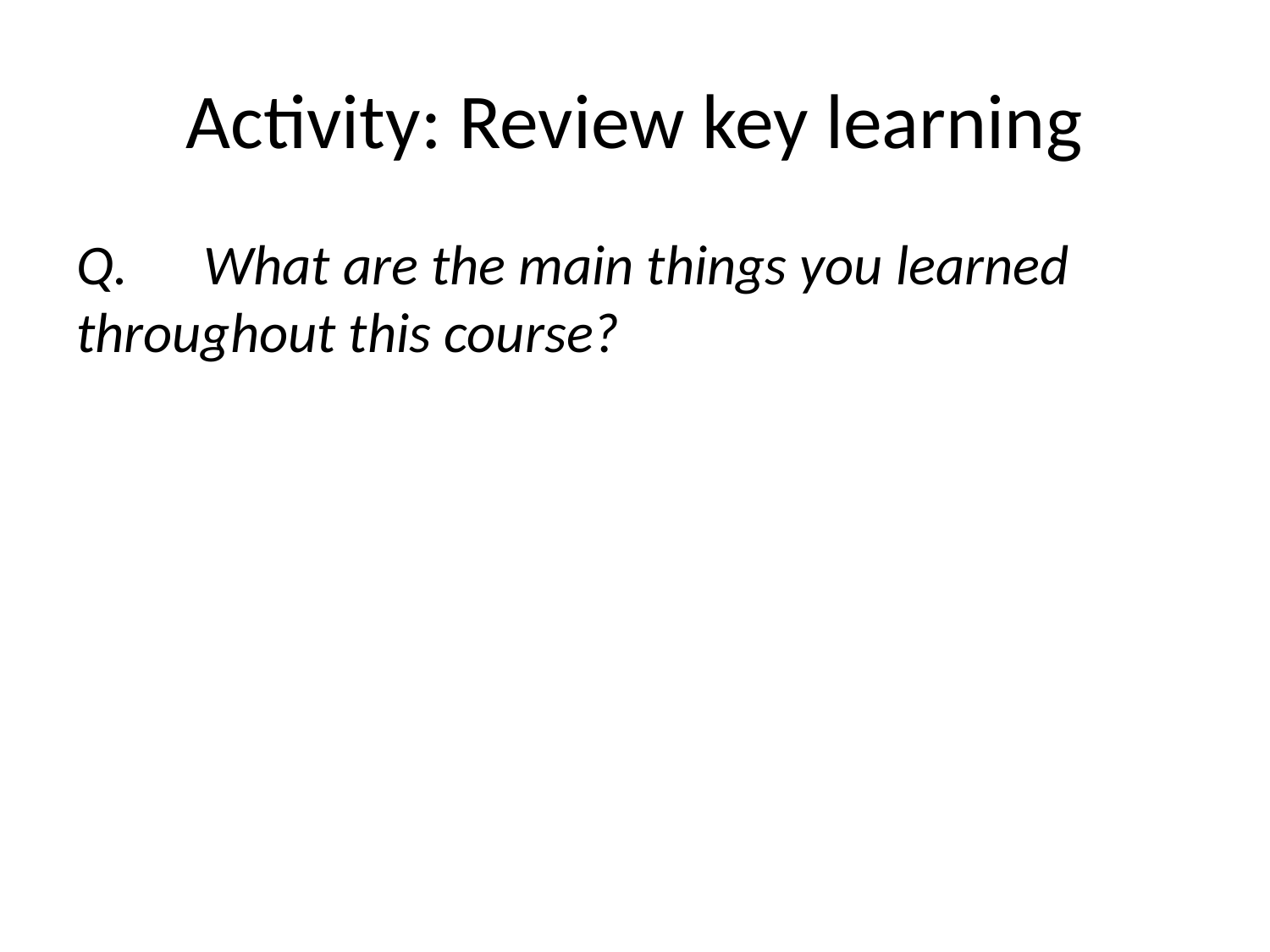

# Activity: Review key learning
Q.	What are the main things you learned throughout this course?